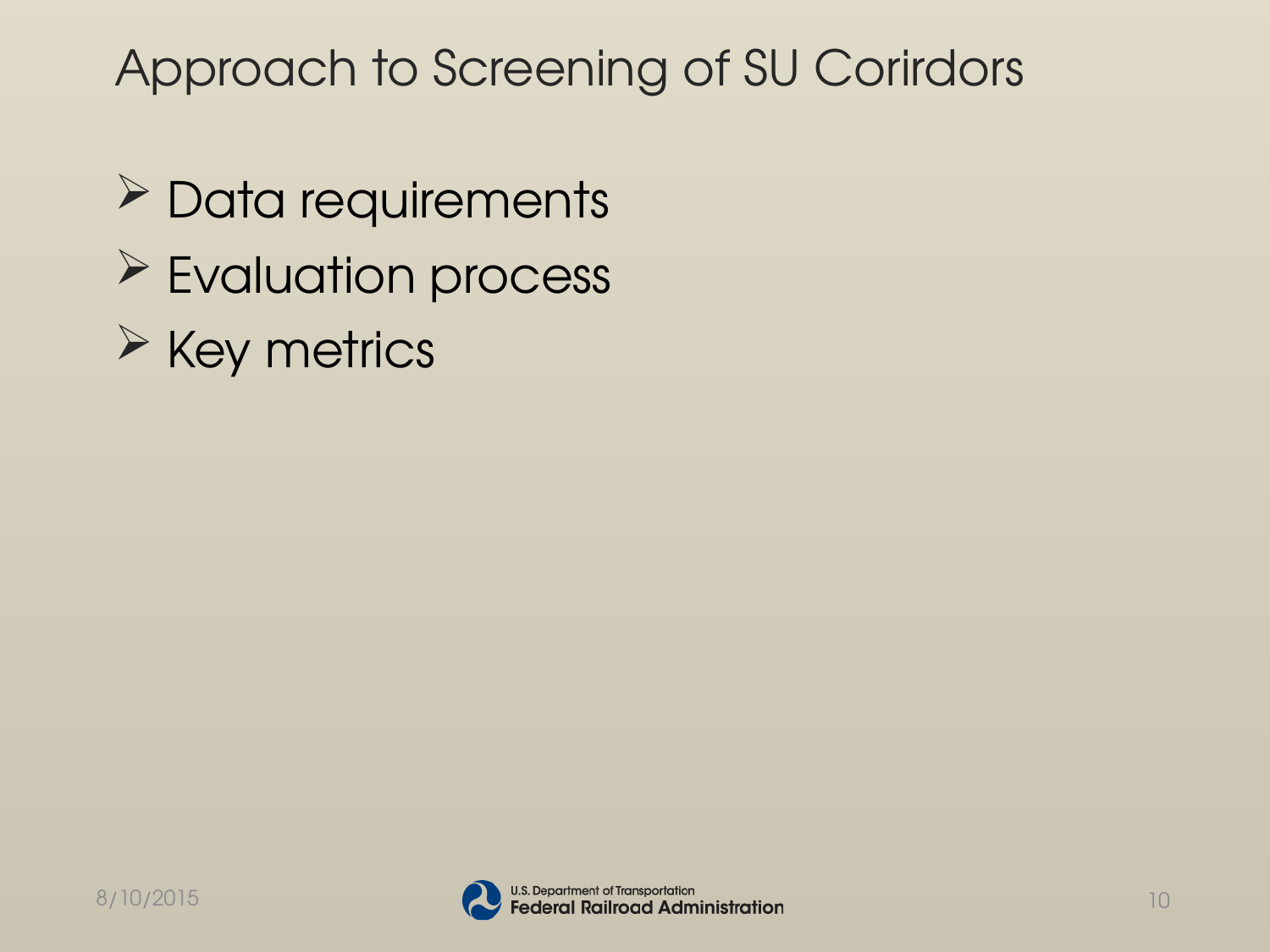

# Approach to Screening of SU Corirdors
 Data requirements
 Evaluation process
 Key metrics
8/10/2015
10